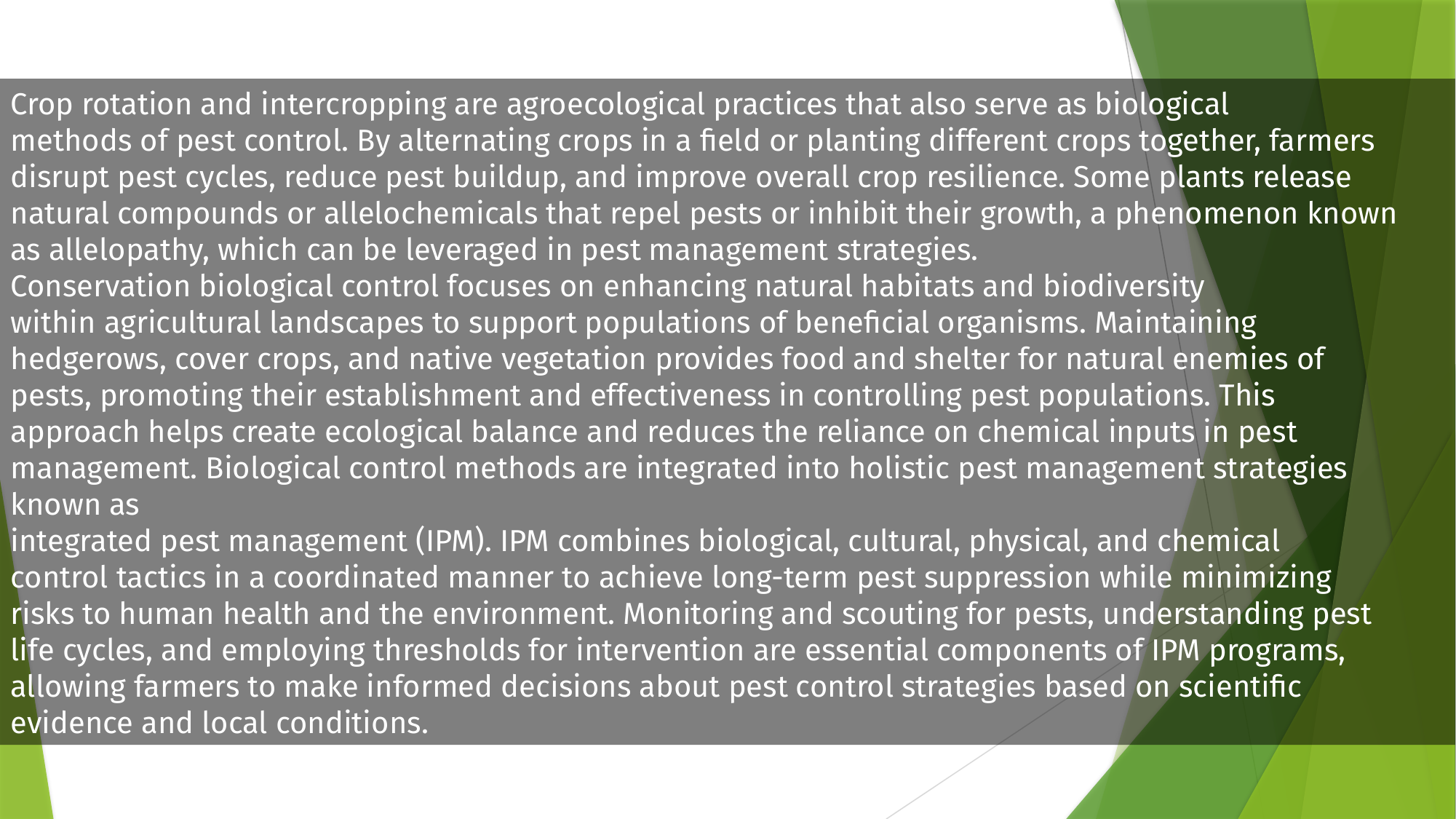

Crop rotation and intercropping are agroecological practices that also serve as biological
methods of pest control. By alternating crops in a field or planting different crops together, farmers
disrupt pest cycles, reduce pest buildup, and improve overall crop resilience. Some plants release
natural compounds or allelochemicals that repel pests or inhibit their growth, a phenomenon known
as allelopathy, which can be leveraged in pest management strategies.
Conservation biological control focuses on enhancing natural habitats and biodiversity
within agricultural landscapes to support populations of beneficial organisms. Maintaining
hedgerows, cover crops, and native vegetation provides food and shelter for natural enemies of
pests, promoting their establishment and effectiveness in controlling pest populations. This
approach helps create ecological balance and reduces the reliance on chemical inputs in pest
management. Biological control methods are integrated into holistic pest management strategies known as
integrated pest management (IPM). IPM combines biological, cultural, physical, and chemical
control tactics in a coordinated manner to achieve long-term pest suppression while minimizing
risks to human health and the environment. Monitoring and scouting for pests, understanding pest
life cycles, and employing thresholds for intervention are essential components of IPM programs,
allowing farmers to make informed decisions about pest control strategies based on scientific
evidence and local conditions.